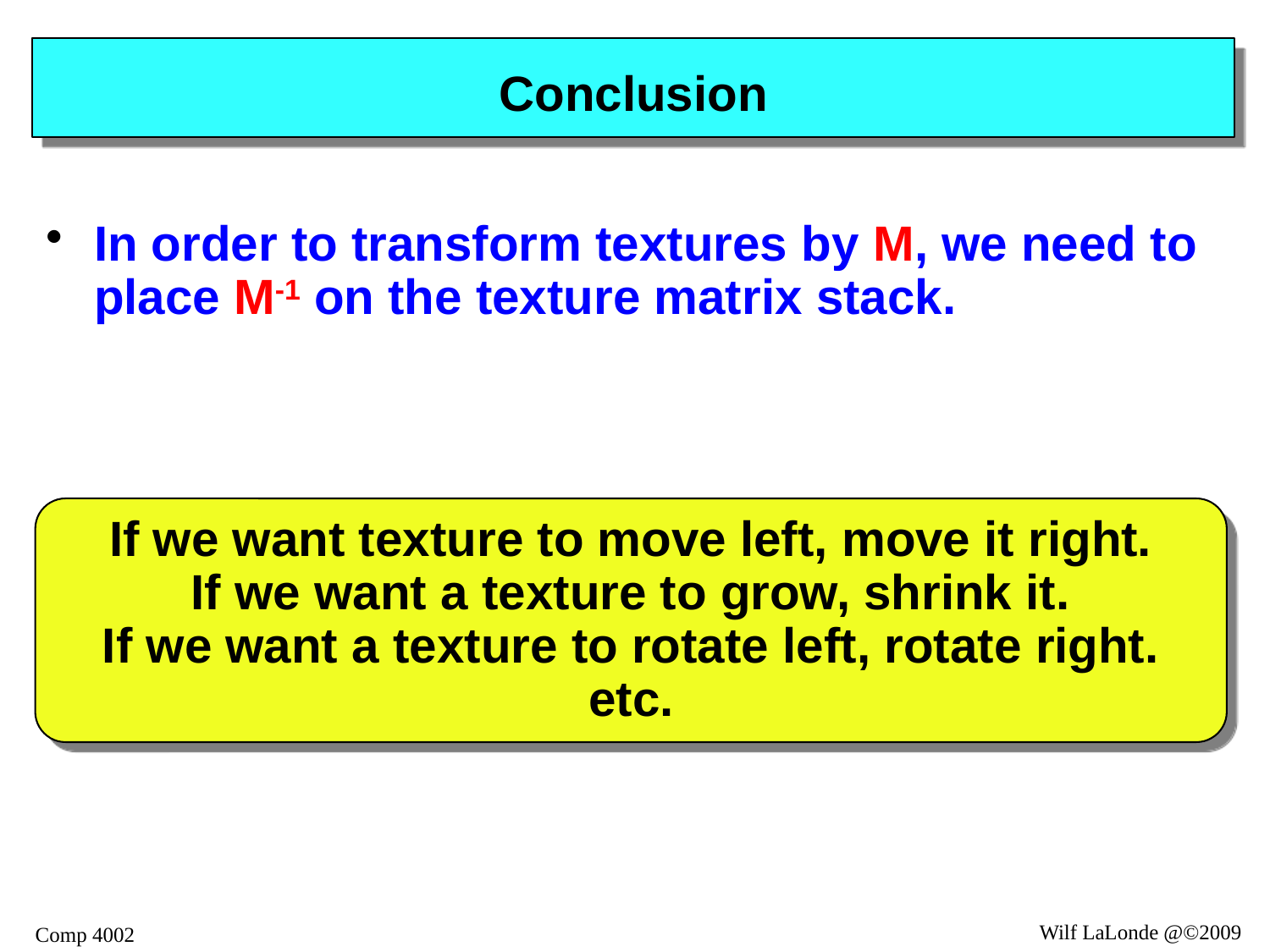

# Conclusion
In order to transform textures by M, we need to place M-1 on the texture matrix stack.
If we want texture to move left, move it right.
If we want a texture to grow, shrink it.
If we want a texture to rotate left, rotate right.
etc.